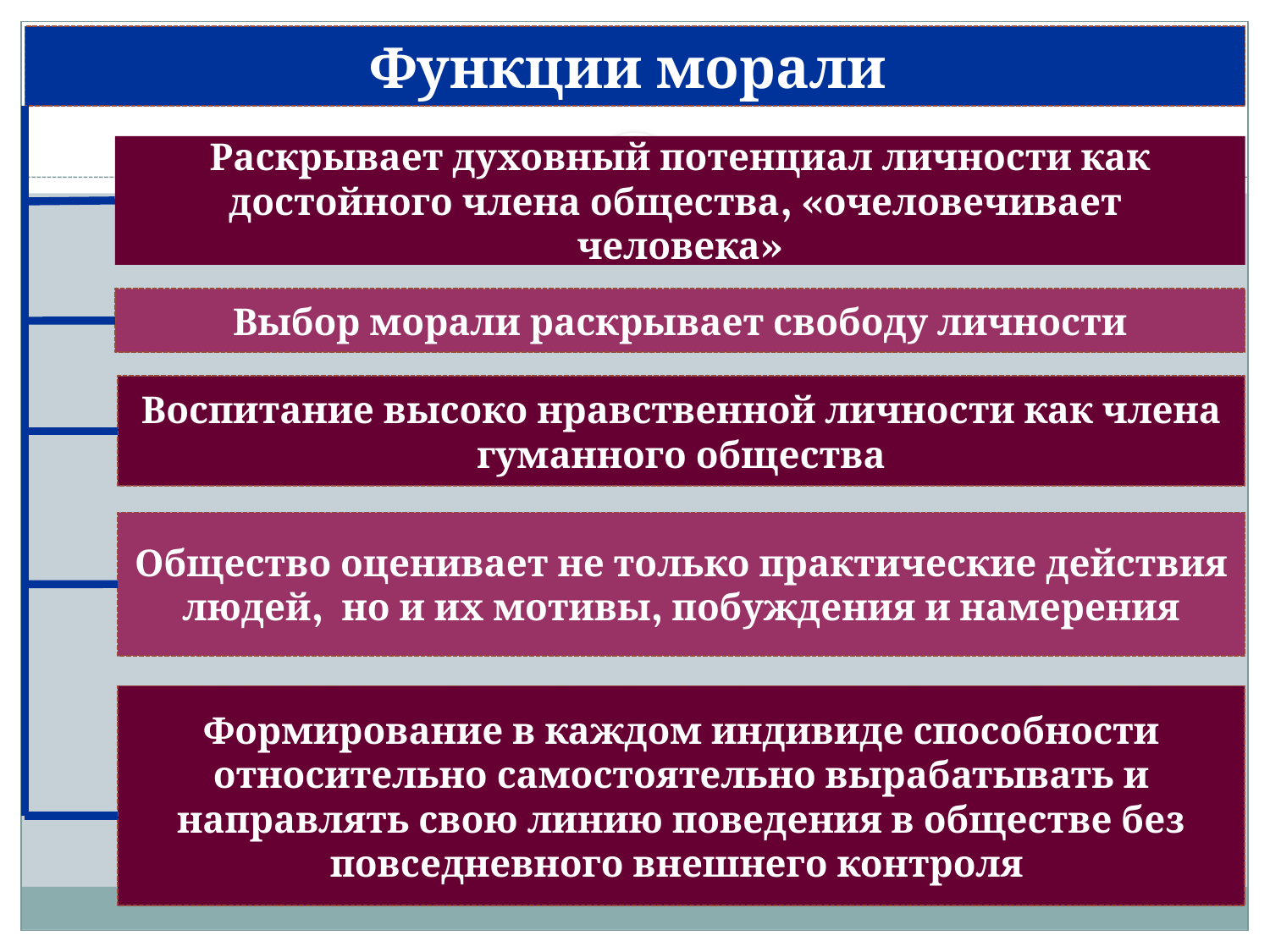

Функции морали
#
Раскрывает духовный потенциал личности как достойного члена общества, «очеловечивает  человека»

Выбор морали раскрывает свободу личности
Воспитание высоко нравственной личности как члена гуманного общества
Общество оценивает не только практические действия людей,  но и их мотивы, побуждения и намерения
Формирование в каждом индивиде способности относительно самостоятельно вырабатывать и направлять свою линию поведения в обществе без повседневного внешнего контроля